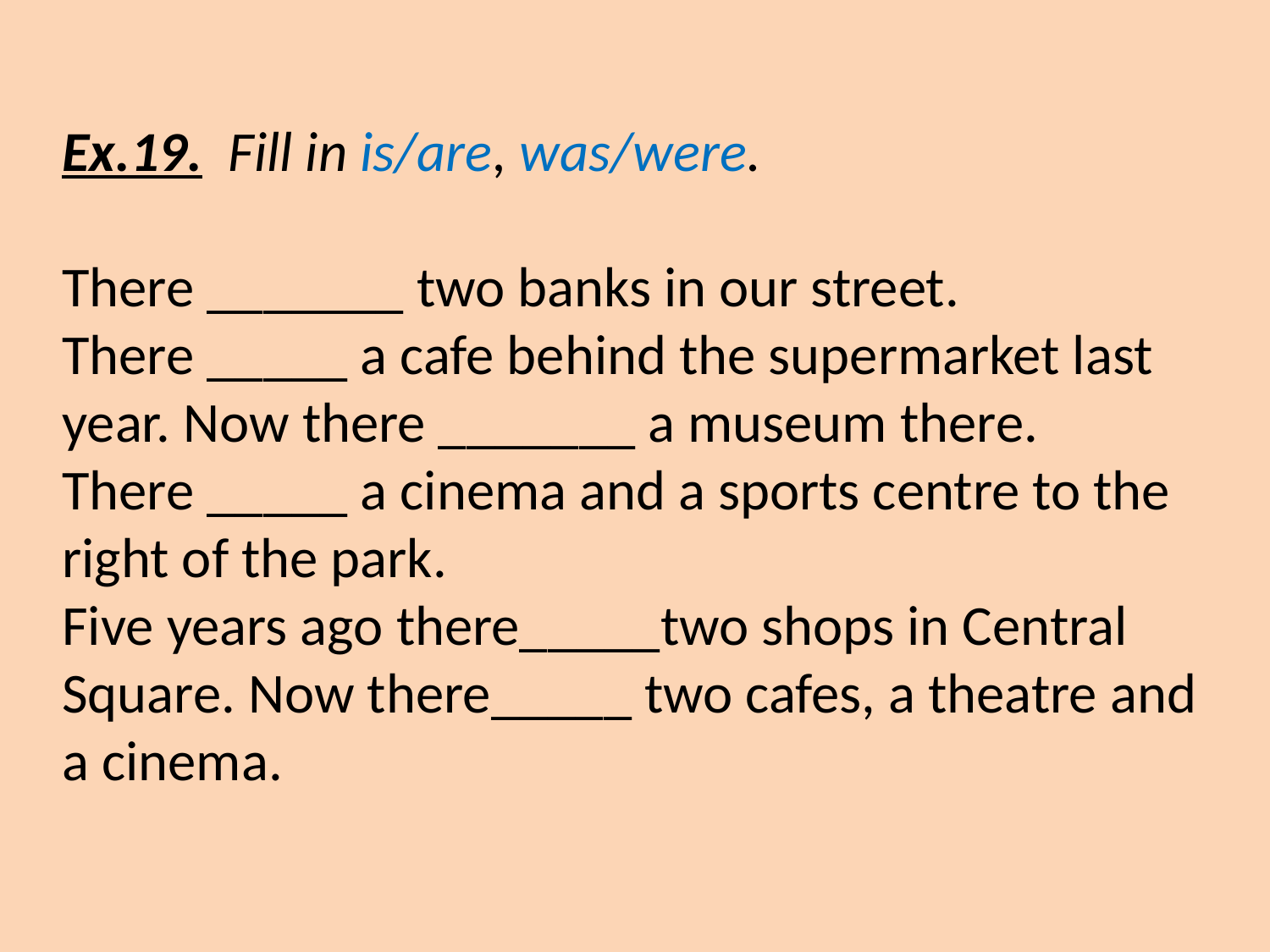

Ex.19.  Fill in is/are, was/were.

There _______ two banks in our street.
There _____ a cafe behind the supermarket last year. Now there _______ a museum there.
There _____ a cinema and a sports centre to the right of the park.
Five years ago there_____two shops in Central Square. Now there_____ two cafes, a theatre and a cinema.